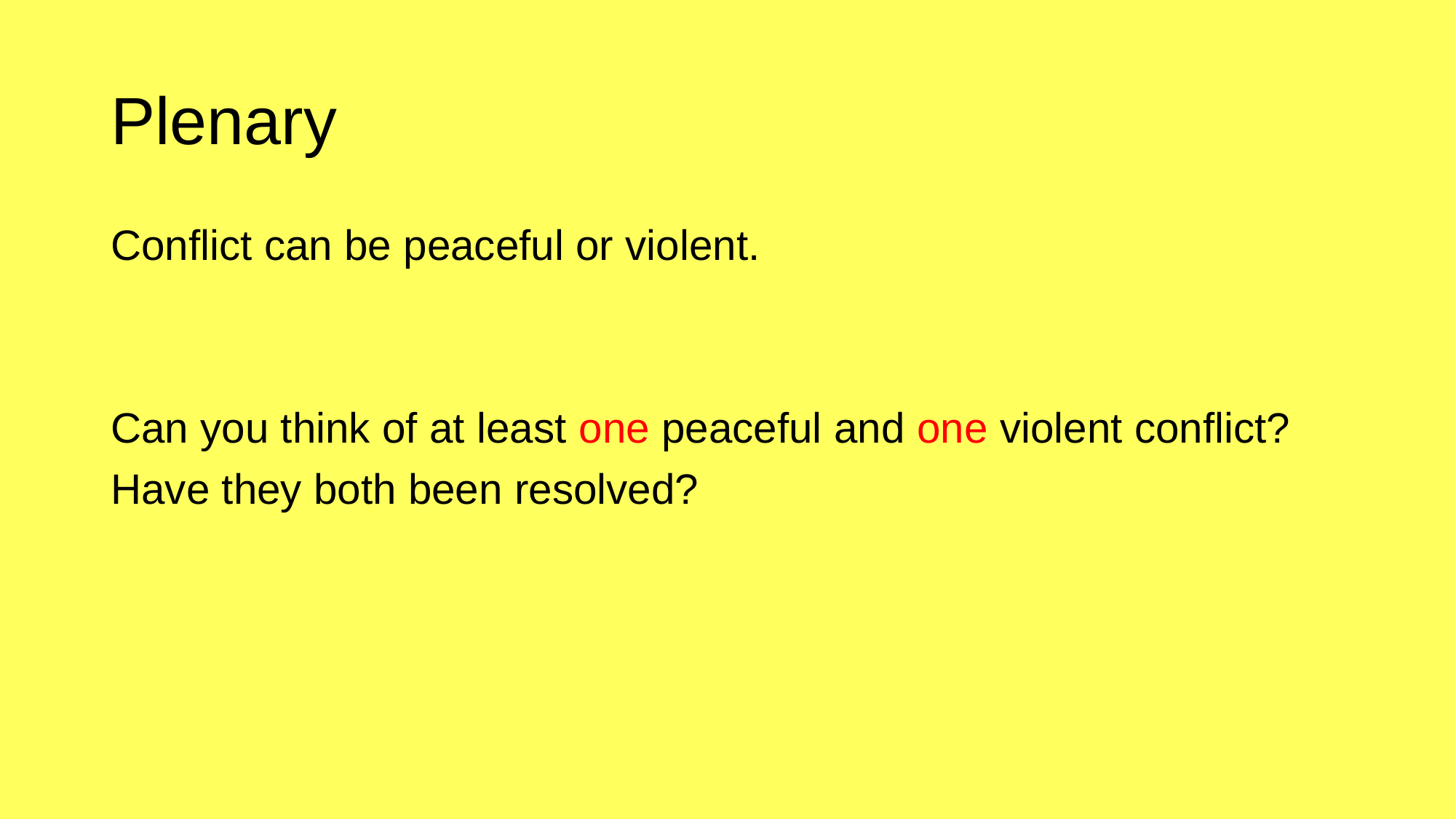

# Plenary
Conflict can be peaceful or violent.

Can you think of at least one peaceful and one violent conflict?
Have they both been resolved?